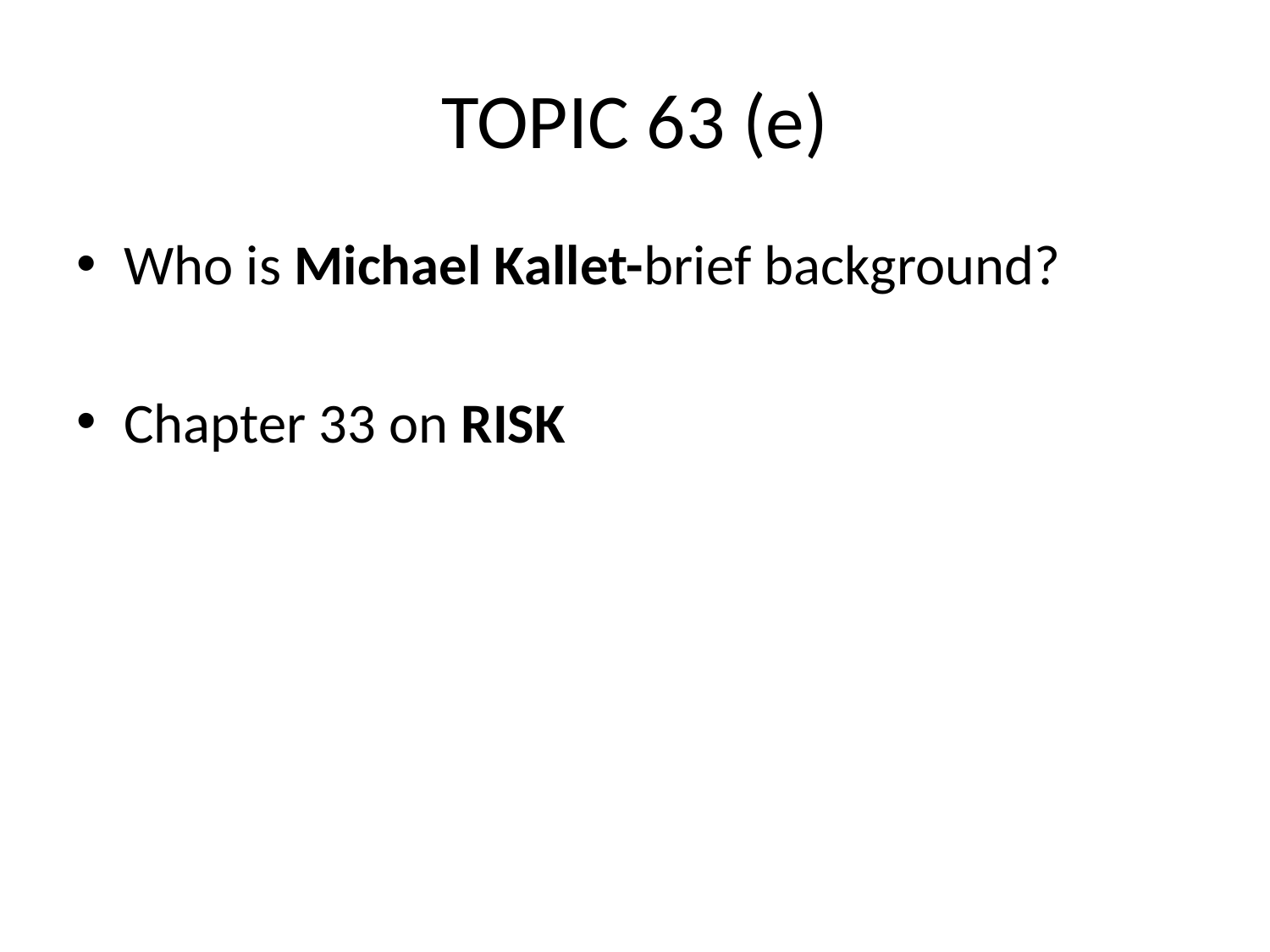

# TOPIC 63 (e)
Who is Michael Kallet-brief background?

Chapter 33 on RISK